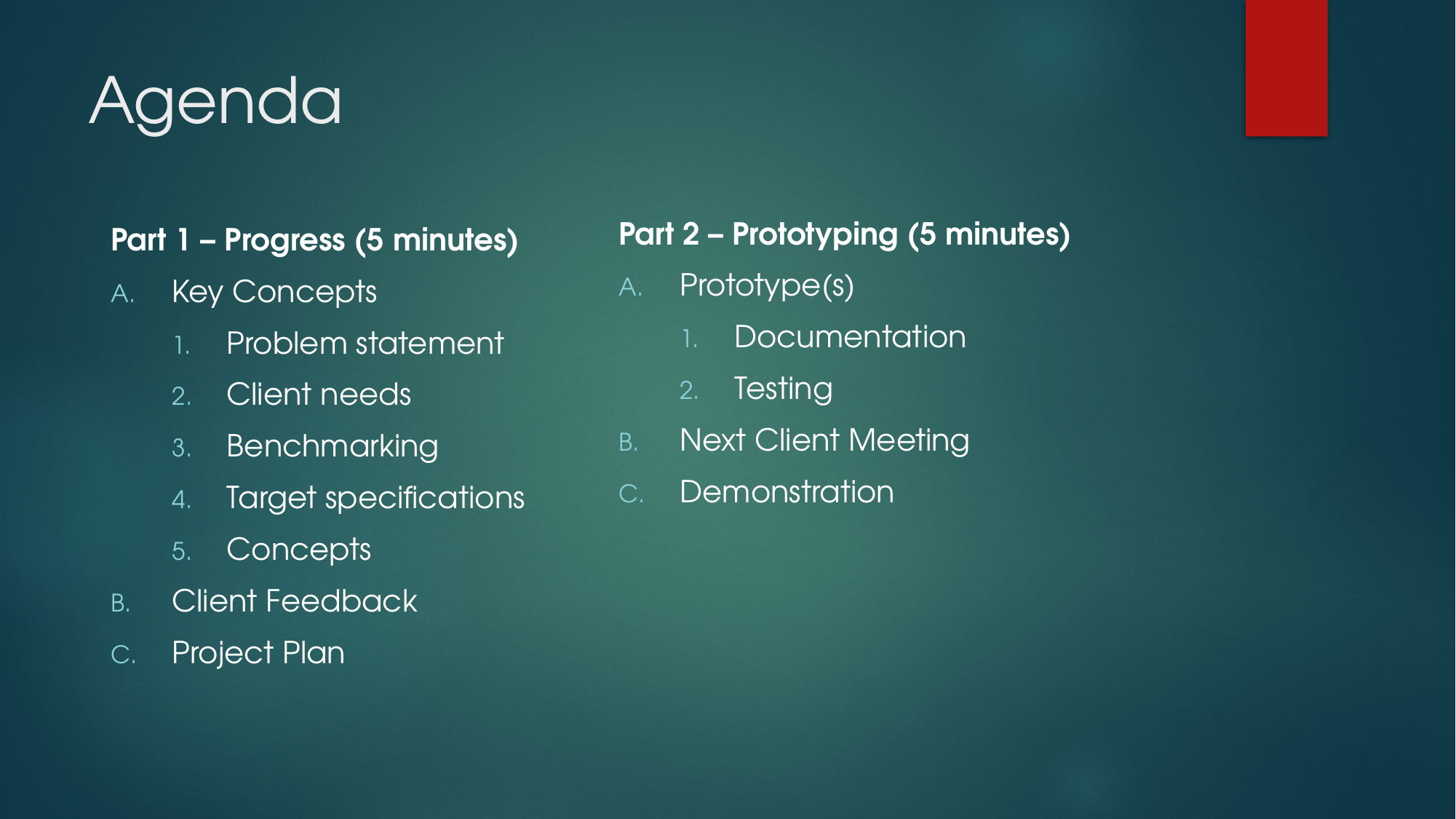

# Agenda

Part 2 – Prototyping (5 minutes)
Prototype(s)
Documentation
Testing
Next Client Meeting
Demonstration

Part 1 – Progress (5 minutes)
Key Concepts
Problem statement
Client needs
Benchmarking
Target specifications
Concepts
Client Feedback
Project Plan